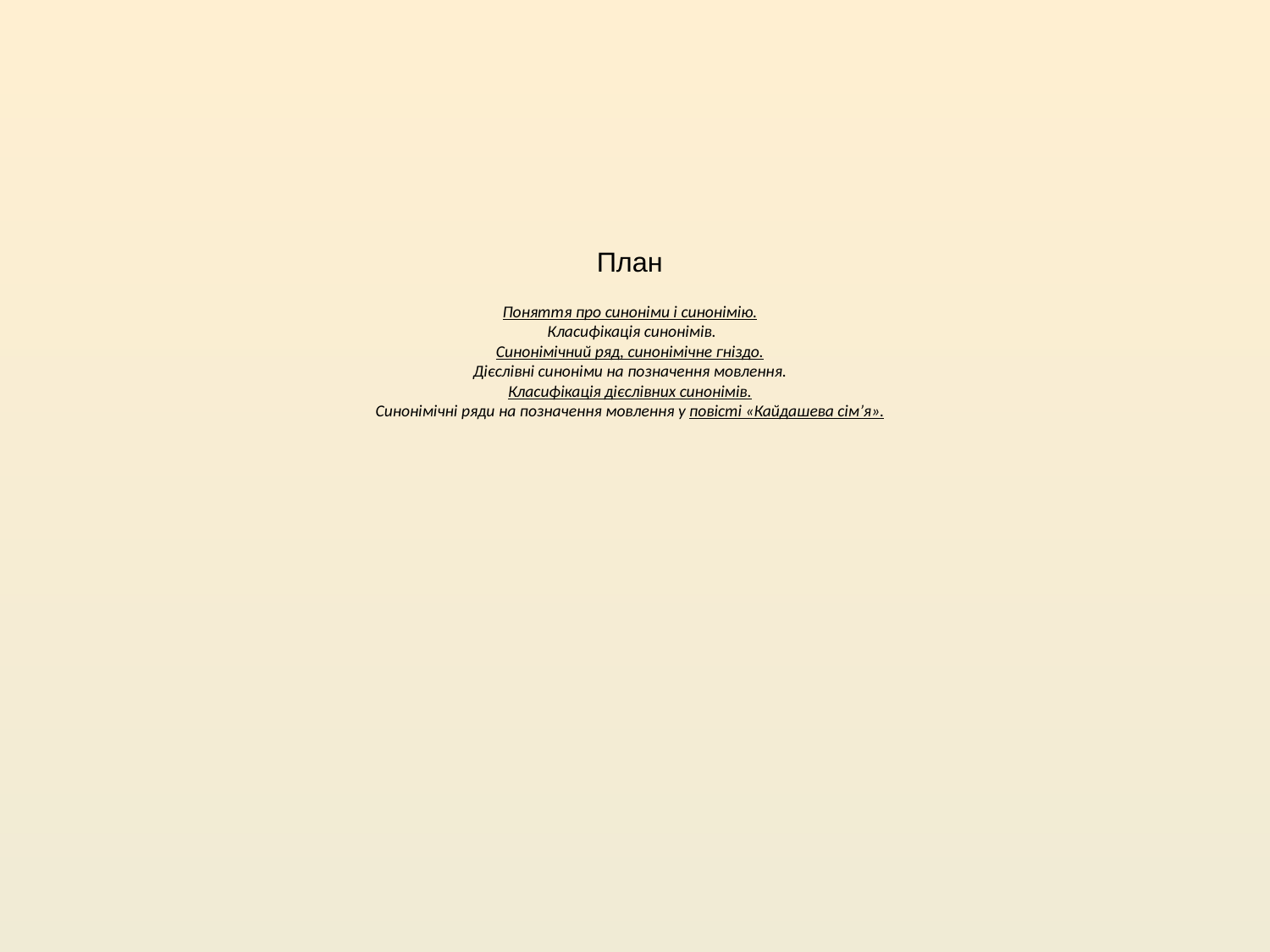

# План Поняття про синоніми і синонімію. Класифікація синонімів. Синонімічний ряд, синонімічне гніздо. Дієслівні синоніми на позначення мовлення. Класифікація дієслівних синонімів. Синонімічні ряди на позначення мовлення у повісті «Кайдашева сім’я».